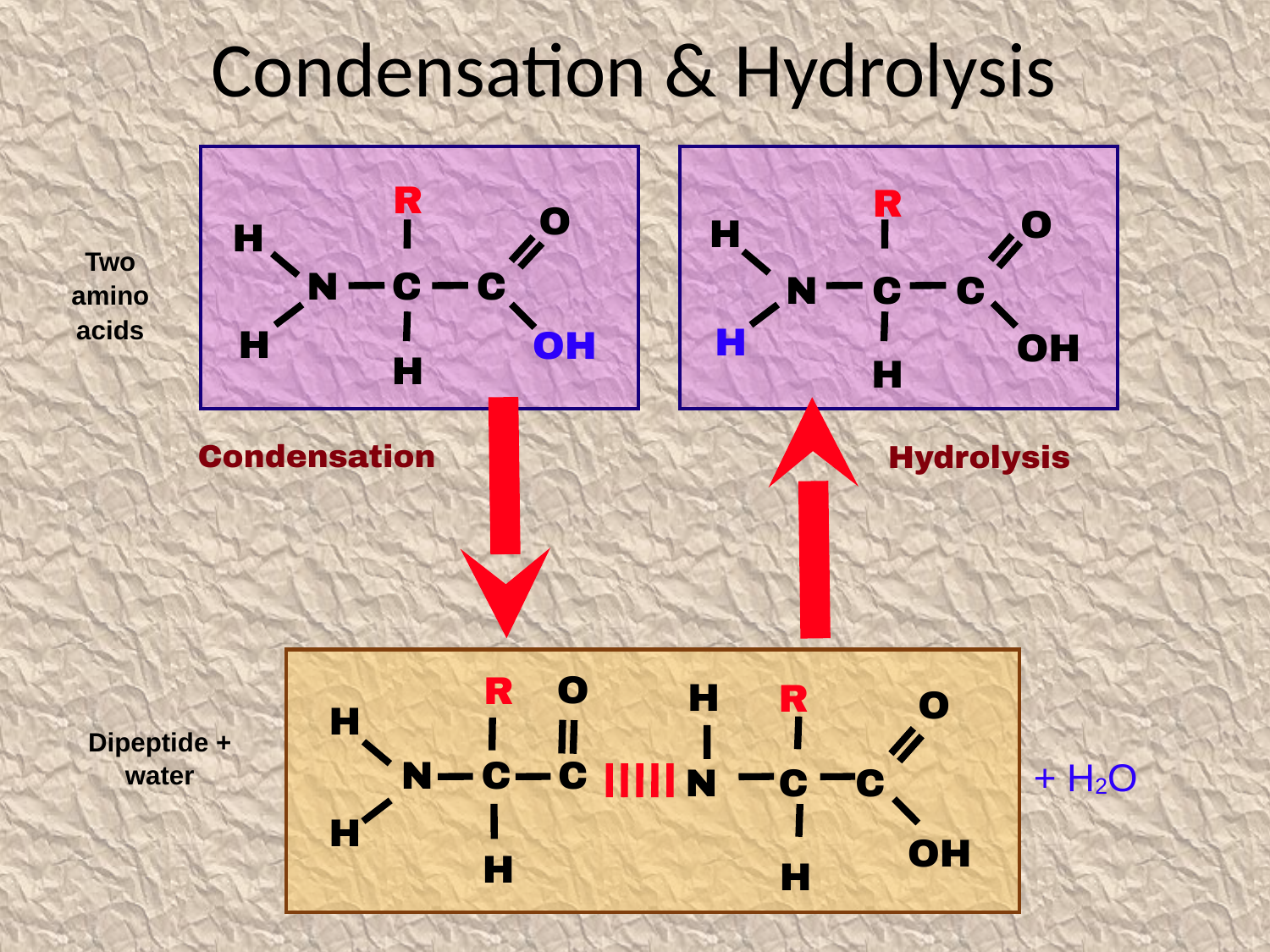

# Condensation & Hydrolysis

R
O
H

N
C
C

H
OH
H
Two amino acids

R
O
H

N
C
C

H
OH
H

Hydrolysis

Condensation

O
R
H

N
C
C

H
H
H
R
O

N
C
C

OH
H

Dipeptide + water
+ H2O